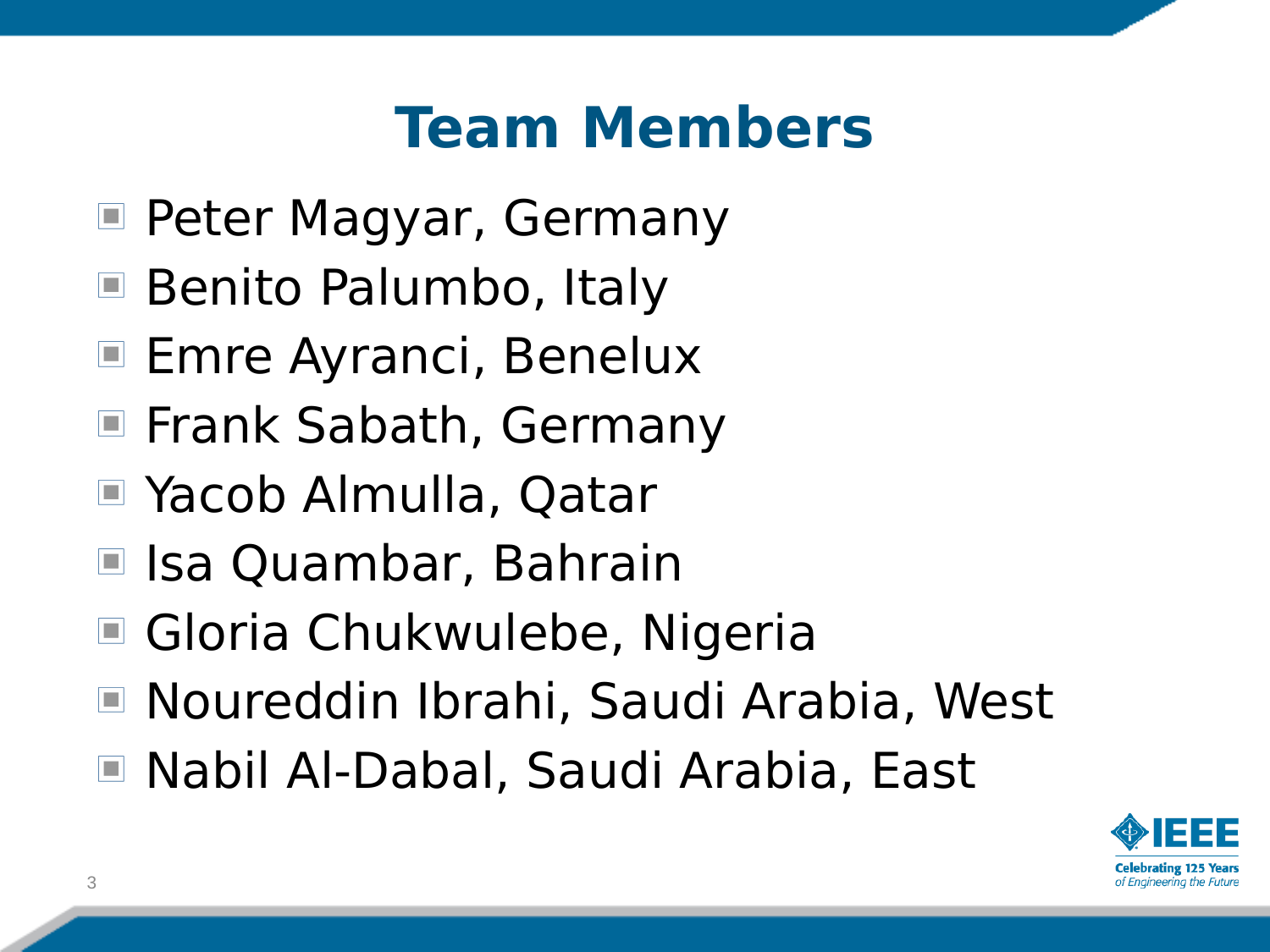

# Team Members
Peter Magyar, Germany
Benito Palumbo, Italy
Emre Ayranci, Benelux
Frank Sabath, Germany
Yacob Almulla, Qatar
Isa Quambar, Bahrain
Gloria Chukwulebe, Nigeria
Noureddin Ibrahi, Saudi Arabia, West
Nabil Al-Dabal, Saudi Arabia, East

3